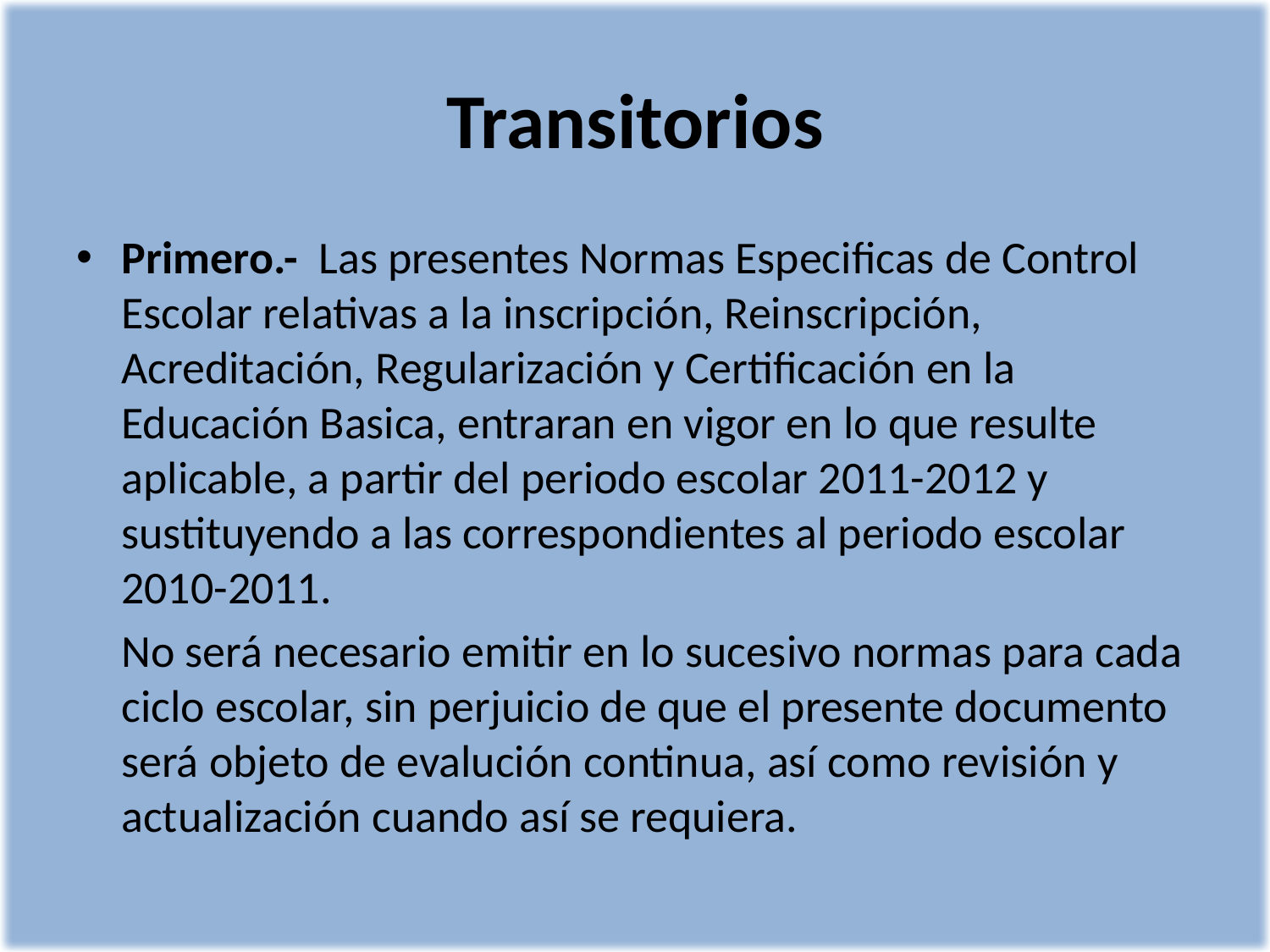

# Transitorios
Primero.-  Las presentes Normas Especificas de Control Escolar relativas a la inscripción, Reinscripción, Acreditación, Regularización y Certificación en la Educación Basica, entraran en vigor en lo que resulte aplicable, a partir del periodo escolar 2011-2012 y sustituyendo a las correspondientes al periodo escolar 2010-2011.
	No será necesario emitir en lo sucesivo normas para cada ciclo escolar, sin perjuicio de que el presente documento será objeto de evalución continua, así como revisión y actualización cuando así se requiera.